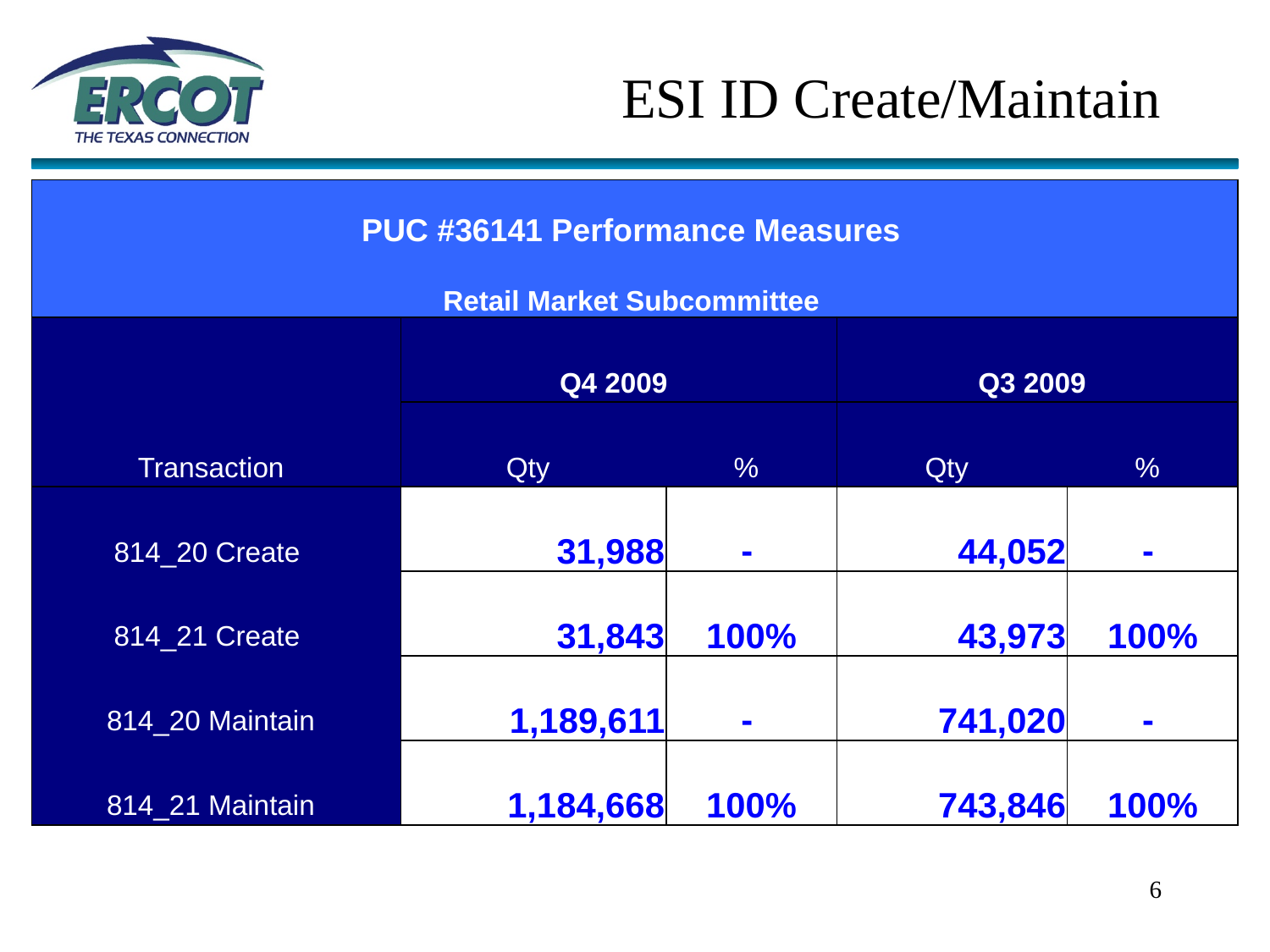

# ESI ID Create/Maintain
| PUC #36141 Performance Measures |  |  |  |  |
| --- | --- | --- | --- | --- |
| Retail Market Subcommittee |  |  |  |  |
|  | Q4 2009 |  | Q3 2009 |  |
| Transaction | Qty | % | Qty | % |
| 814\_20 Create | 31,988 | - | 44,052 | - |
| 814\_21 Create | 31,843 | 100% | 43,973 | 100% |
| 814\_20 Maintain | 1,189,611 | - | 741,020 | - |
| 814\_21 Maintain | 1,184,668 | 100% | 743,846 | 100% |
6